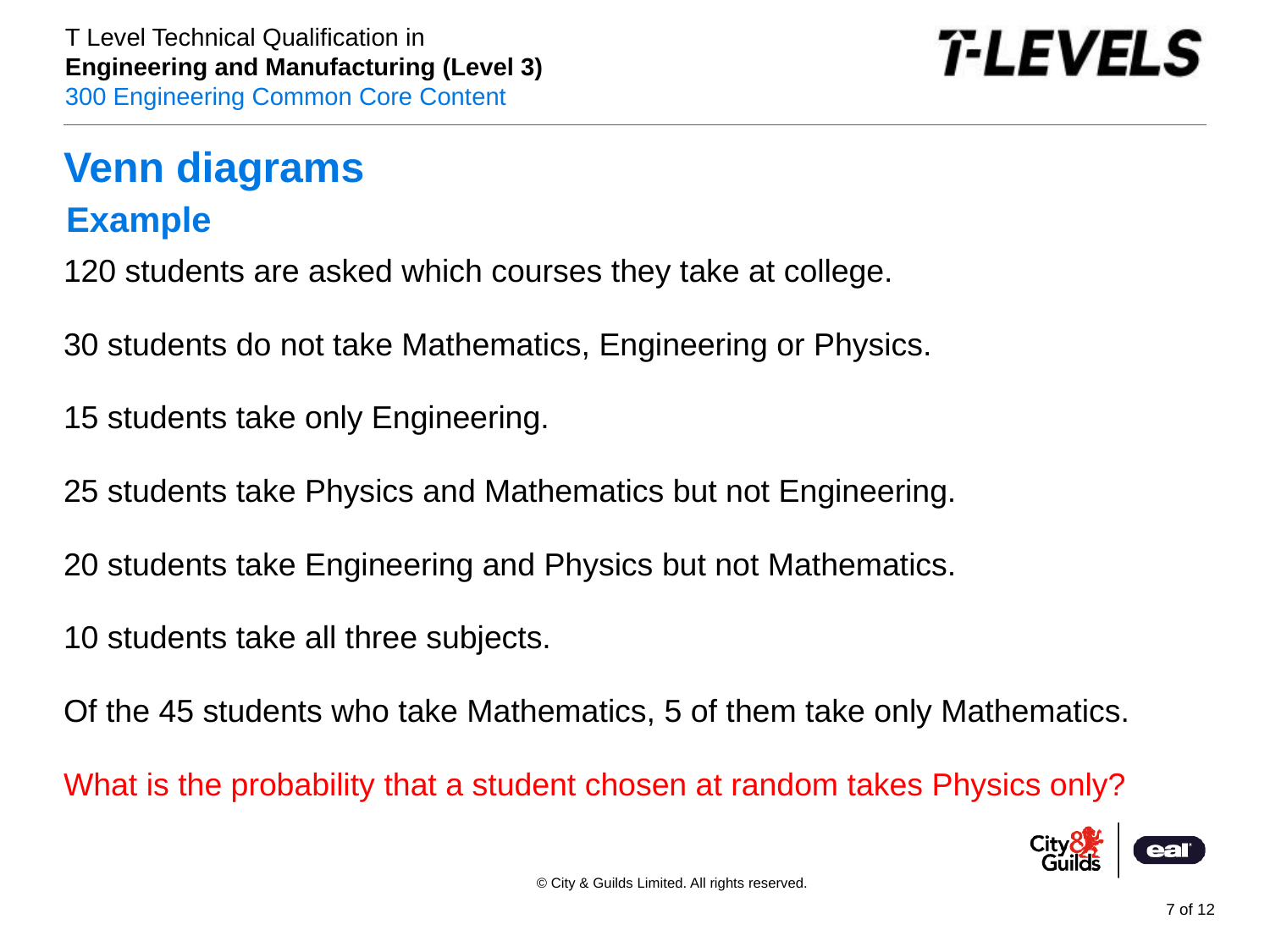

# Venn diagrams
Example
120 students are asked which courses they take at college.
30 students do not take Mathematics, Engineering or Physics.
15 students take only Engineering.
25 students take Physics and Mathematics but not Engineering.
20 students take Engineering and Physics but not Mathematics.
10 students take all three subjects.
Of the 45 students who take Mathematics, 5 of them take only Mathematics.
What is the probability that a student chosen at random takes Physics only?